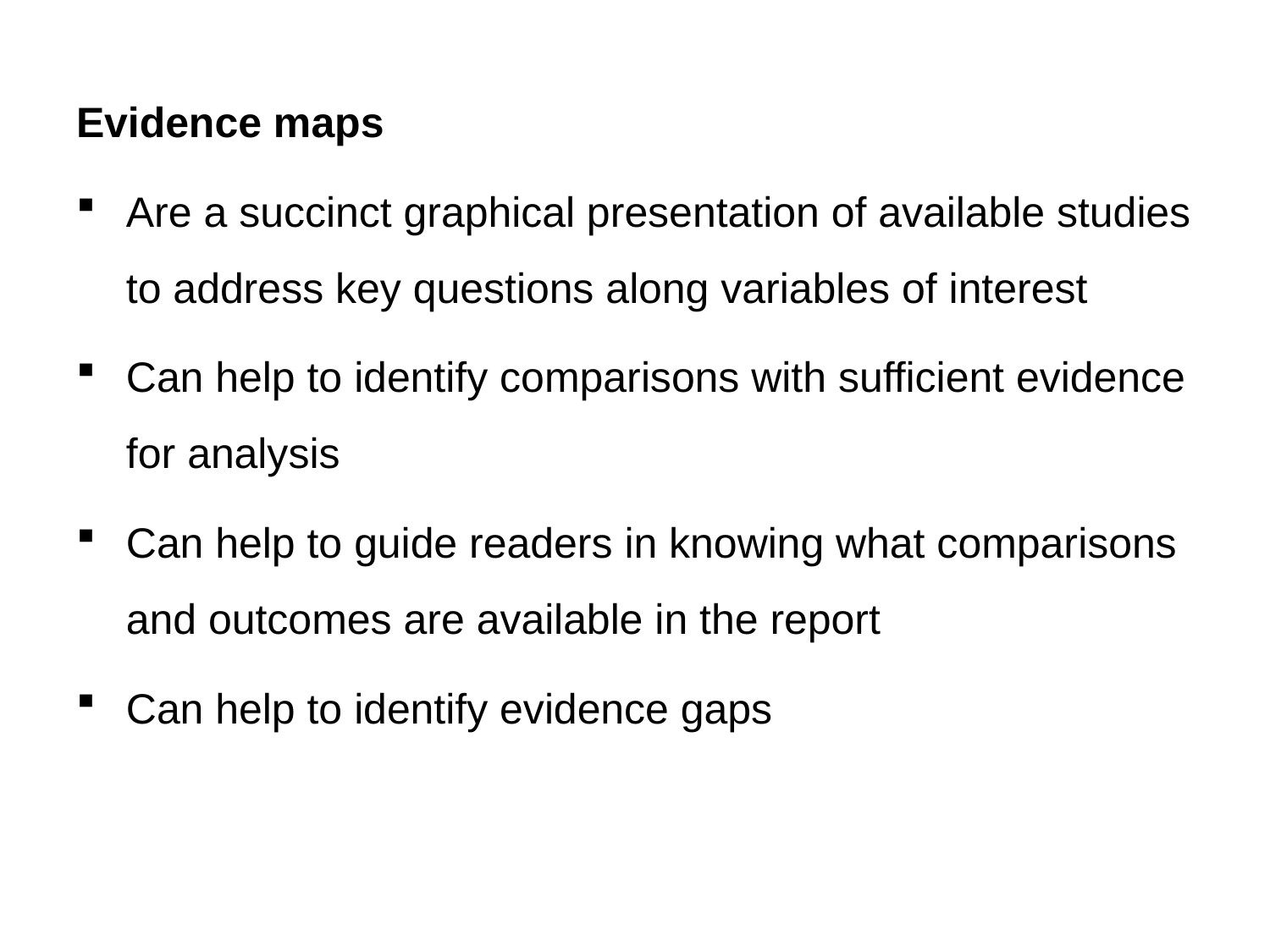

Evidence maps
Are a succinct graphical presentation of available studies to address key questions along variables of interest
Can help to identify comparisons with sufficient evidence for analysis
Can help to guide readers in knowing what comparisons and outcomes are available in the report
Can help to identify evidence gaps